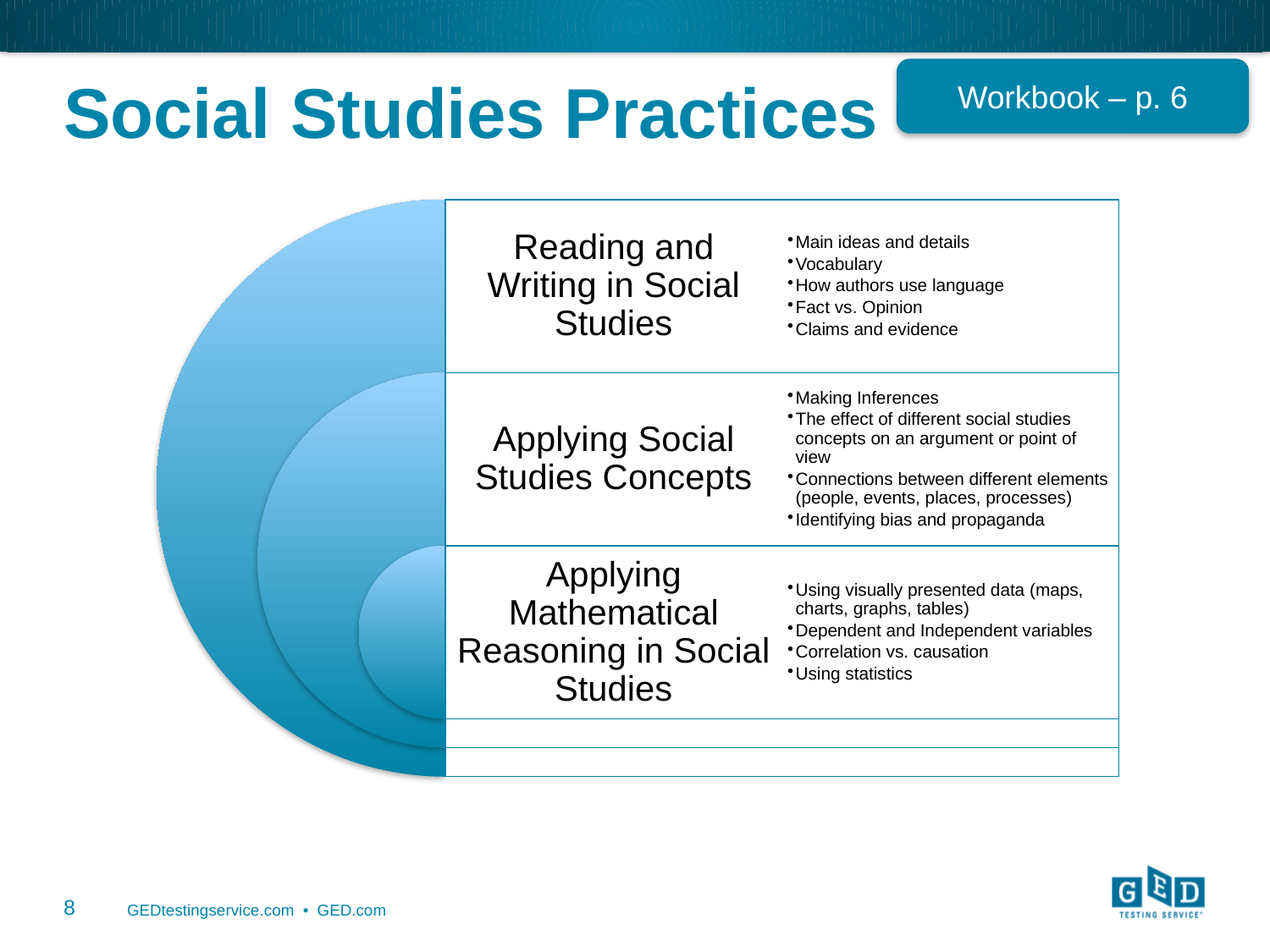

Workbook – p. 6
# Social Studies Practices
Reading and Writing in Social Studies
Applying Social Studies Concepts
Applying Mathematical Reasoning in Social Studies
Main ideas and details
Vocabulary
How authors use language
Fact vs. Opinion
Claims and evidence
Making Inferences
The effect of different social studies concepts on an argument or point of view
Connections between different elements (people, events, places, processes)
Identifying bias and propaganda
Using visually presented data (maps, charts, graphs, tables)
Dependent and Independent variables
Correlation vs. causation
Using statistics
|  |
| --- |
|  |
|  |
|  |
|  |
|  |
|  |
|  |
|  |
|  |
8